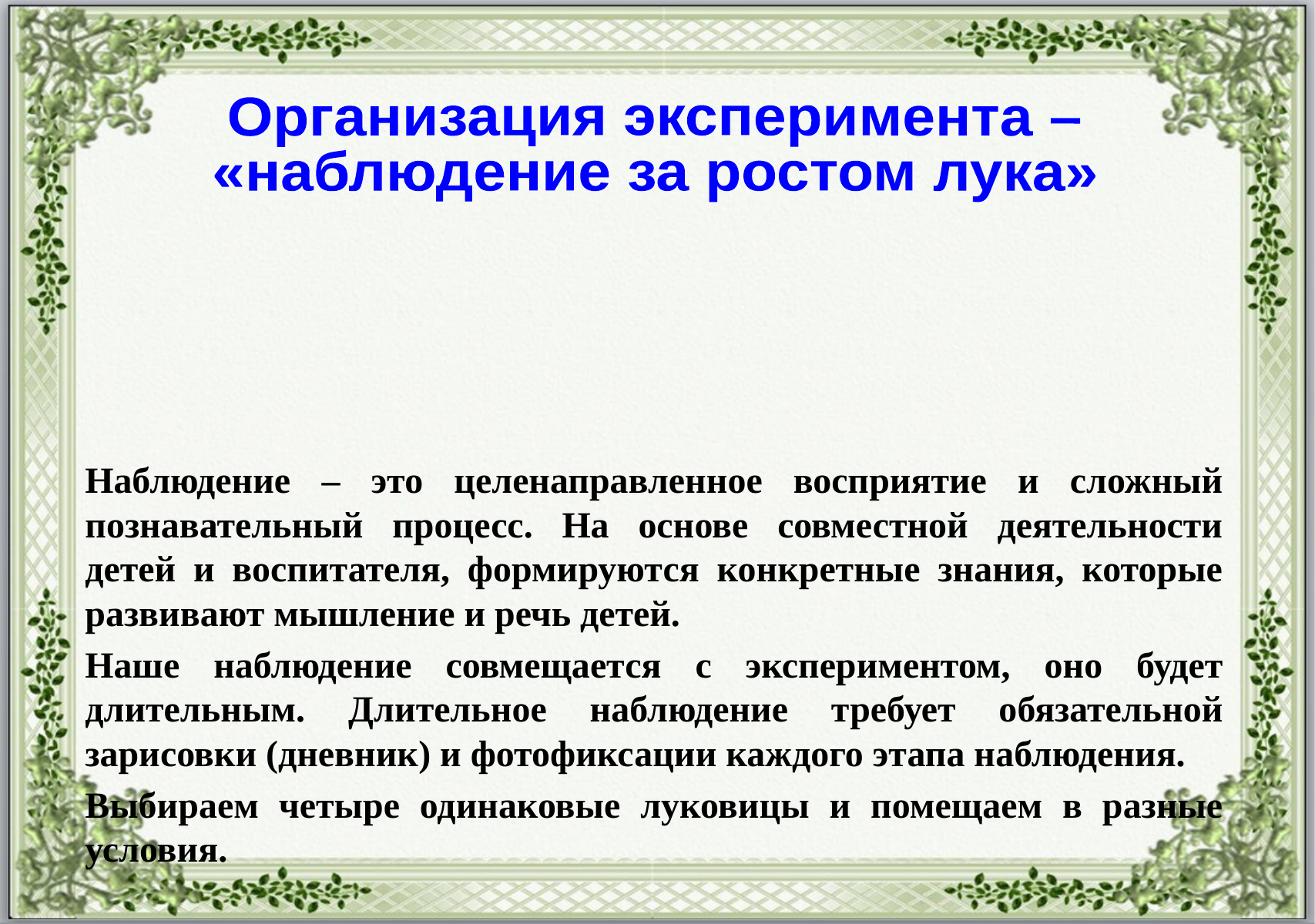

Организация эксперимента –
«наблюдение за ростом лука»
Наблюдение – это целенаправленное восприятие и сложный познавательный процесс. На основе совместной деятельности детей и воспитателя, формируются конкретные знания, которые развивают мышление и речь детей.
Наше наблюдение совмещается с экспериментом, оно будет длительным. Длительное наблюдение требует обязательной зарисовки (дневник) и фотофиксации каждого этапа наблюдения.
Выбираем четыре одинаковые луковицы и помещаем в разные условия.